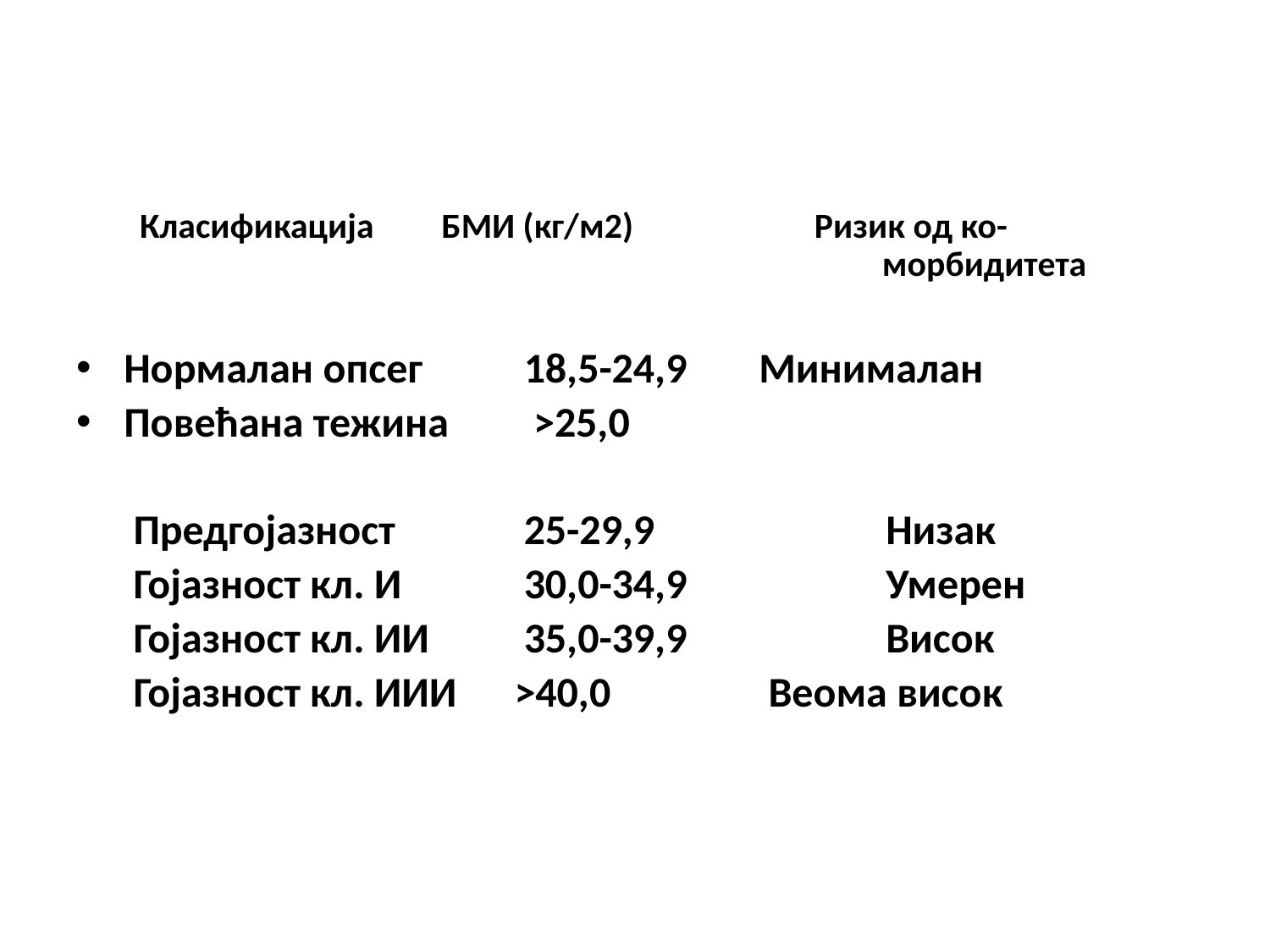

Класификација	 БМИ (кг/м2)	 	Ризик од ко-				                                        морбидитета

Нормалан опсег	  18,5-24,9	Минималан
Повећана тежина	   >25,0

      Предгојазност	  25-29,9		Низак
      Гојазност кл. И	  30,0-34,9		Умерен
      Гојазност кл. ИИ	  35,0-39,9		Висок
      Гојазност кл. ИИИ	 >40,0		 Веома висок